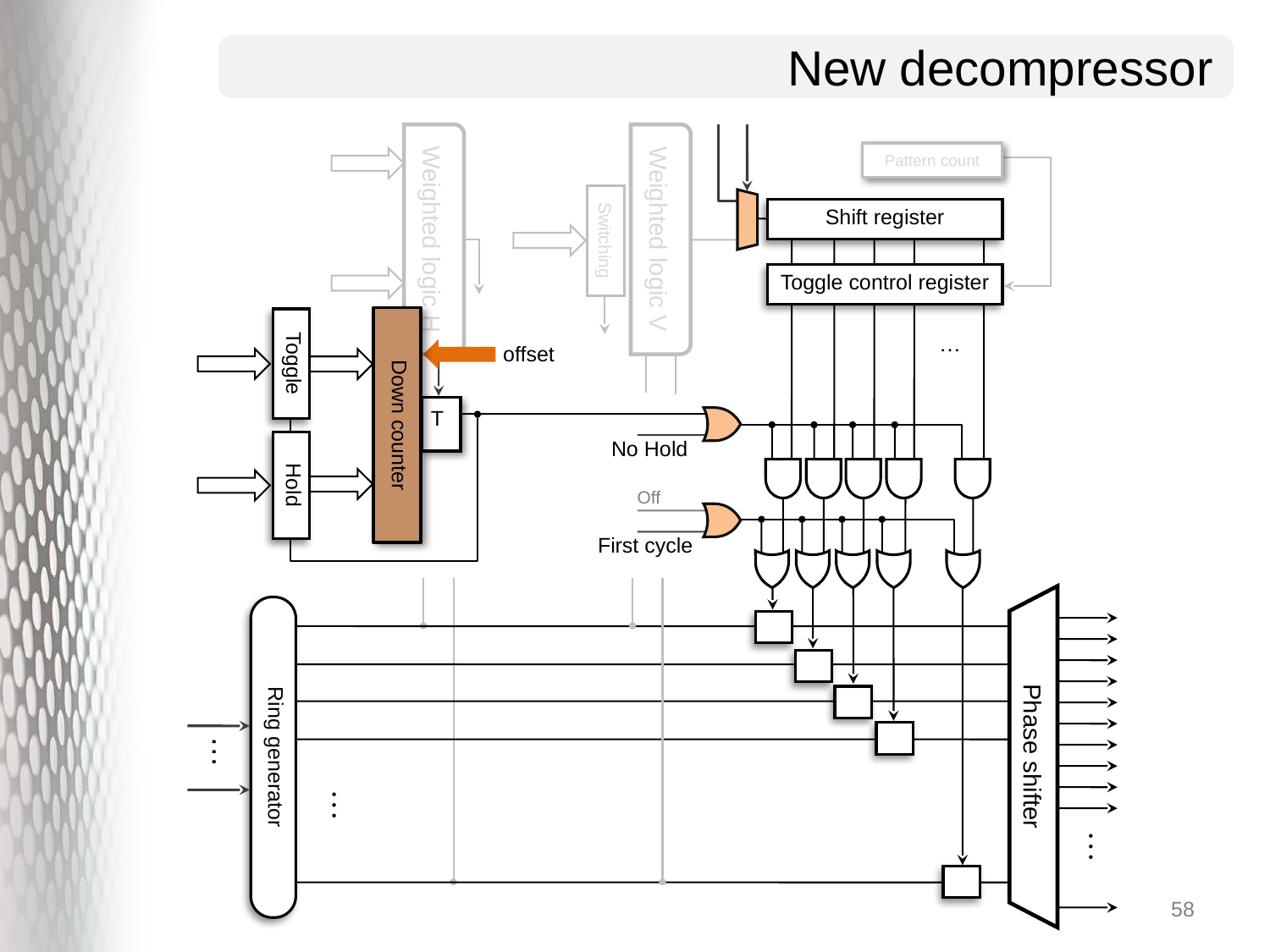

# New decompressor

Pattern count

Shift register
Weighted logic H
Weighted logic V

Switching

Toggle control register

…
offset

Toggle

T
Down counter

No Hold

Hold

Off

First cycle

…

Phase shifter
Ring generator

…

…